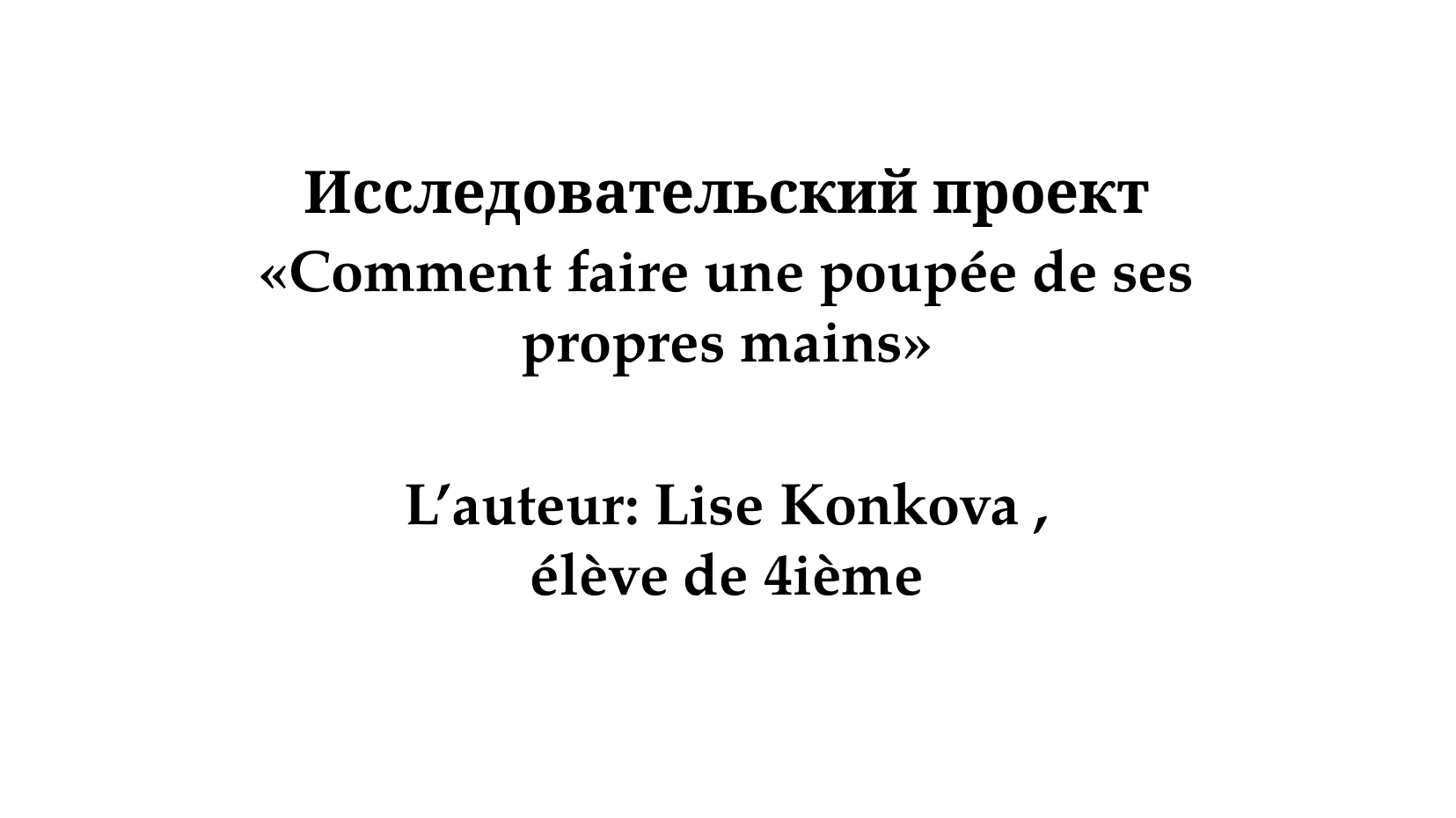

Исследовательский проект
«Comment faire une poupée de ses propres mains»

L’auteur: Lise Konkova ,
élève de 4ième